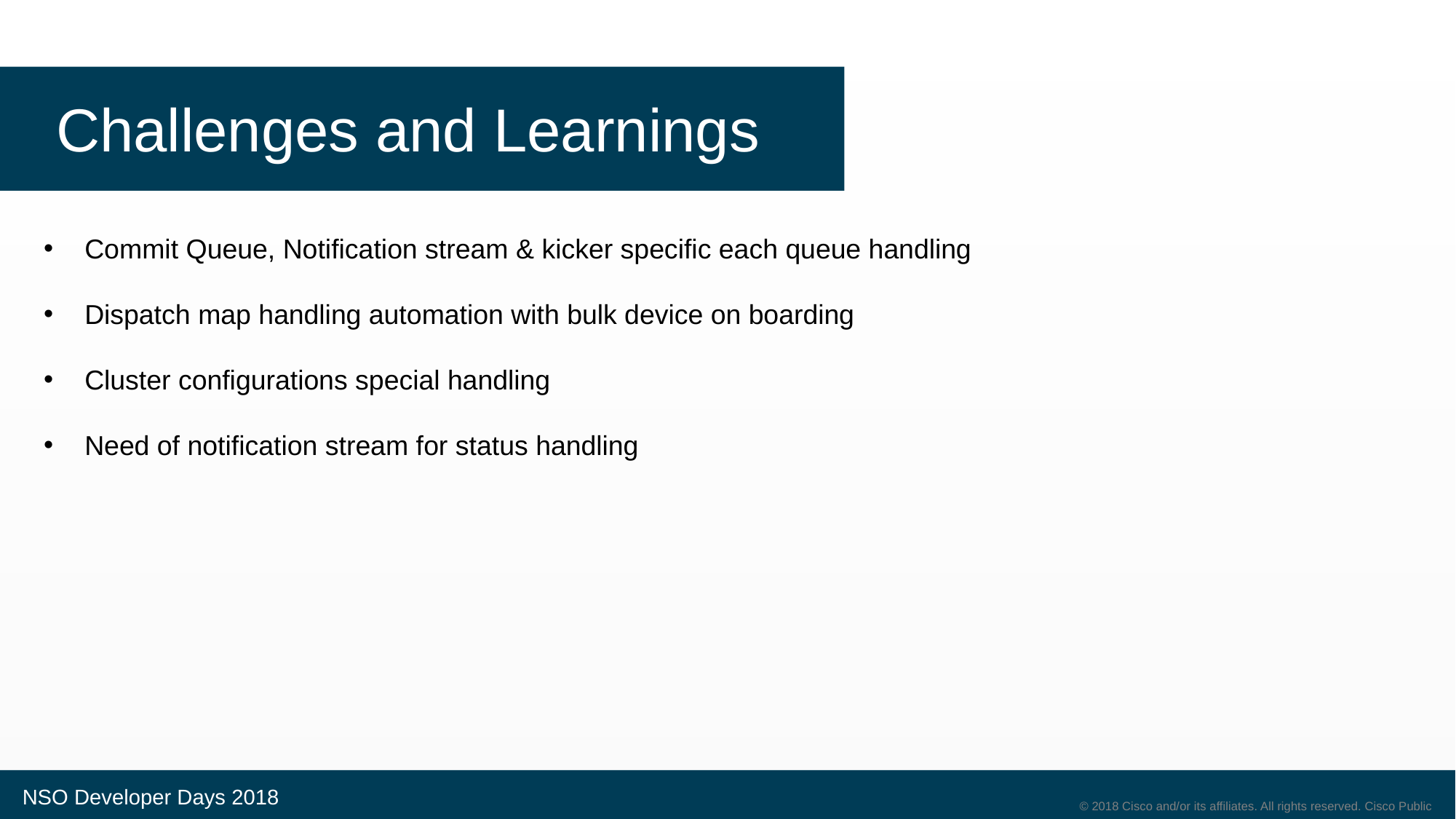

# Challenges and Learnings

Commit Queue, Notification stream & kicker specific each queue handling

Dispatch map handling automation with bulk device on boarding

Cluster configurations special handling

Need of notification stream for status handling